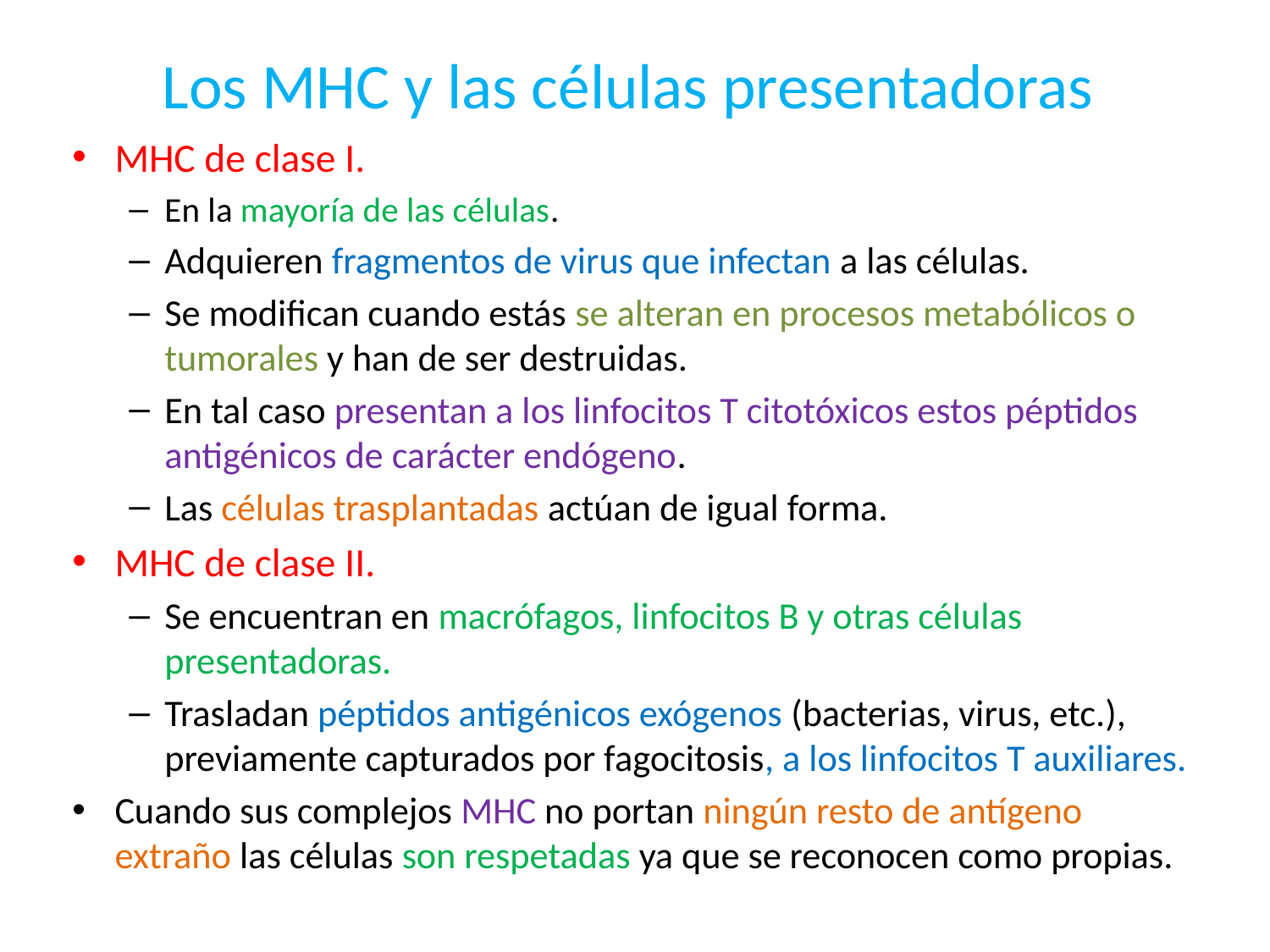

# Los MHC y las células presentadoras

MHC de clase I.
En la mayoría de las células.
Adquieren fragmentos de virus que infectan a las células.
Se modifican cuando estás se alteran en procesos metabólicos o tumorales y han de ser destruidas.
En tal caso presentan a los linfocitos T citotóxicos estos péptidos antigénicos de carácter endógeno.
Las células trasplantadas actúan de igual forma.
MHC de clase II.
Se encuentran en macrófagos, linfocitos B y otras células presentadoras.
Trasladan péptidos antigénicos exógenos (bacterias, virus, etc.), previamente capturados por fagocitosis, a los linfocitos T auxiliares.
Cuando sus complejos MHC no portan ningún resto de antígeno extraño las células son respetadas ya que se reconocen como propias.